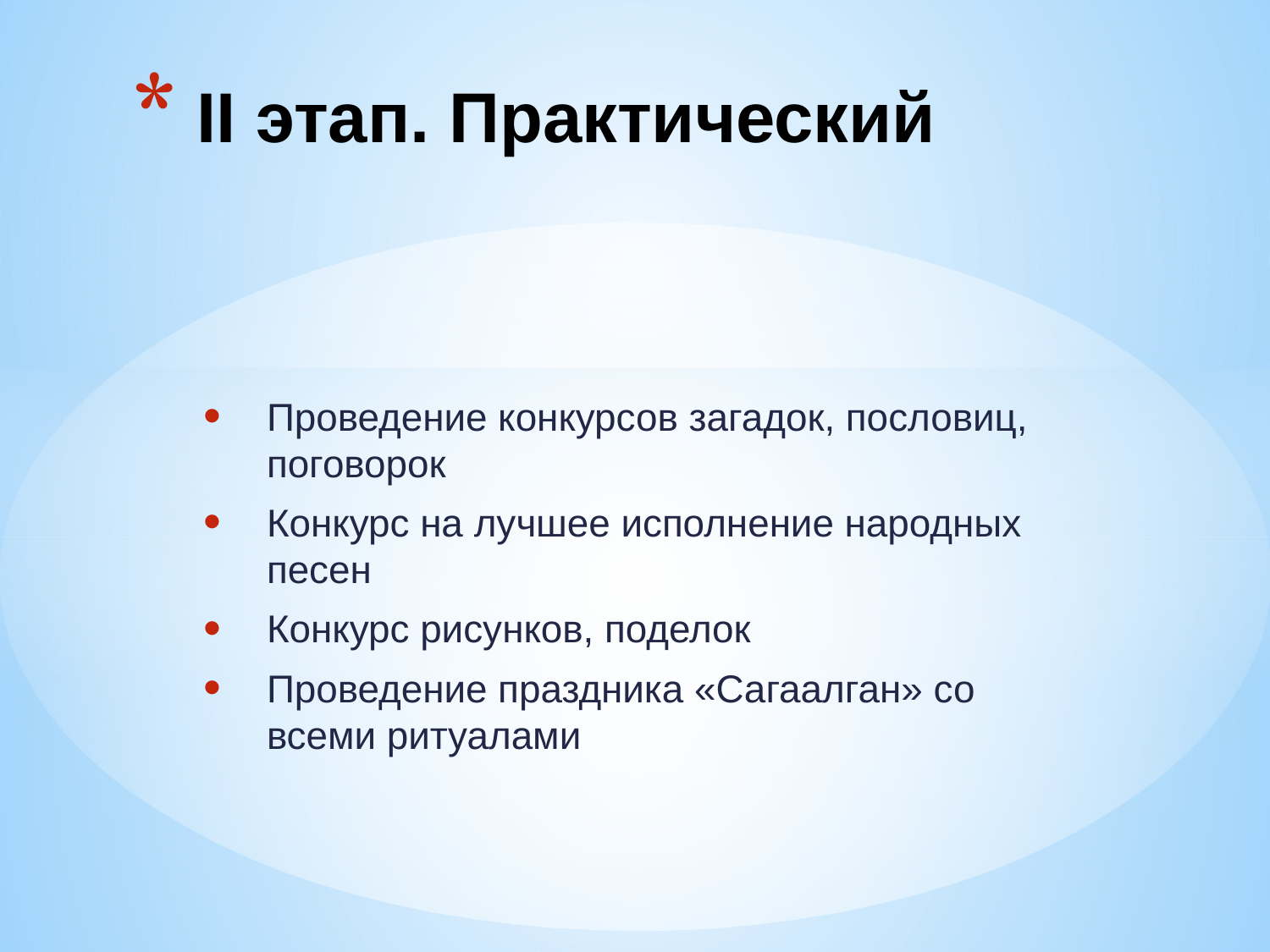

# II этап. Практический
Проведение конкурсов загадок, пословиц, поговорок
Конкурс на лучшее исполнение народных песен
Конкурс рисунков, поделок
Проведение праздника «Сагаалган» со всеми ритуалами